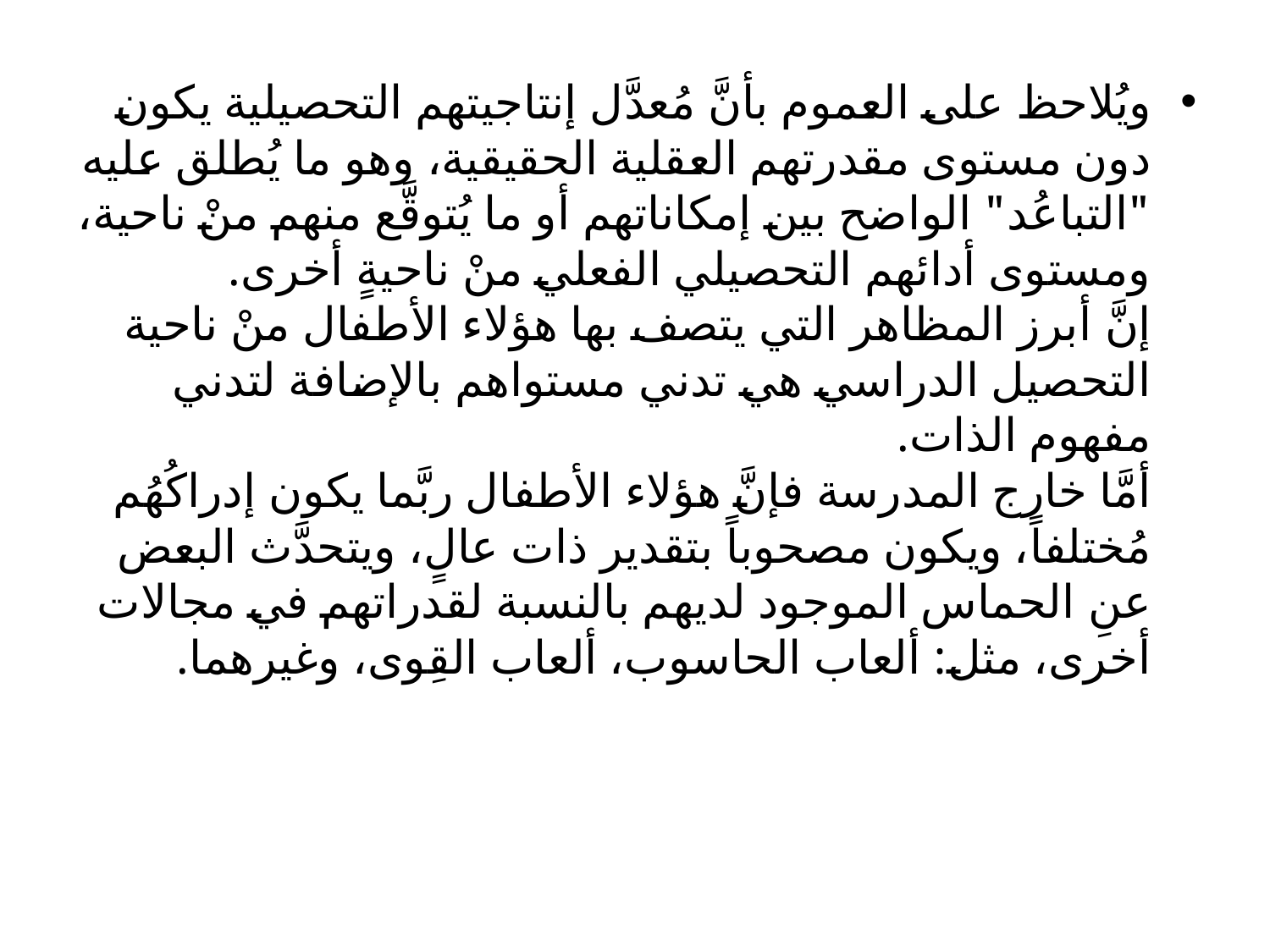

ويُلاحظ على العموم بأنَّ مُعدَّل إنتاجيتهم التحصيلية يكون دون مستوى مقدرتهم العقلية الحقيقية، وهو ما يُطلق عليه "التباعُد" الواضح بين إمكاناتهم أو ما يُتوقَّع منهم منْ ناحية، ومستوى أدائهم التحصيلي الفعلي منْ ناحيةٍ أخرى.
إنَّ أبرز المظاهر التي يتصف بها هؤلاء الأطفال منْ ناحية التحصيل الدراسي هي تدني مستواهم بالإضافة لتدني مفهوم الذات.
أمَّا خارج المدرسة فإنَّ هؤلاء الأطفال ربَّما يكون إدراكُهُم مُختلفاً، ويكون مصحوباً بتقدير ذات عالٍ، ويتحدَّث البعض عنِ الحماس الموجود لديهم بالنسبة لقدراتهم في مجالات أخرى، مثل: ألعاب الحاسوب، ألعاب القِوى، وغيرهما.